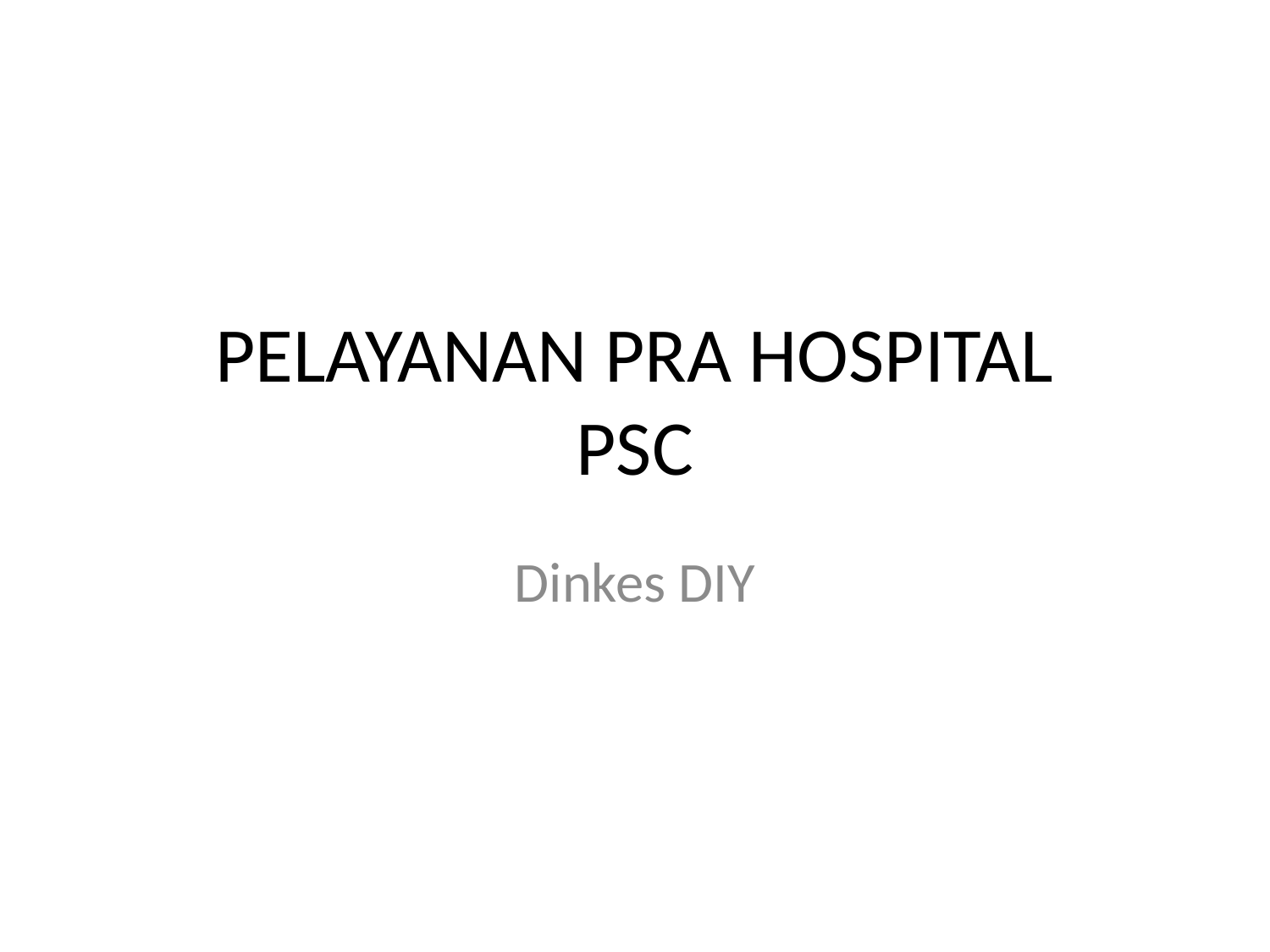

# PELAYANAN PRA HOSPITAL PSC
Dinkes DIY